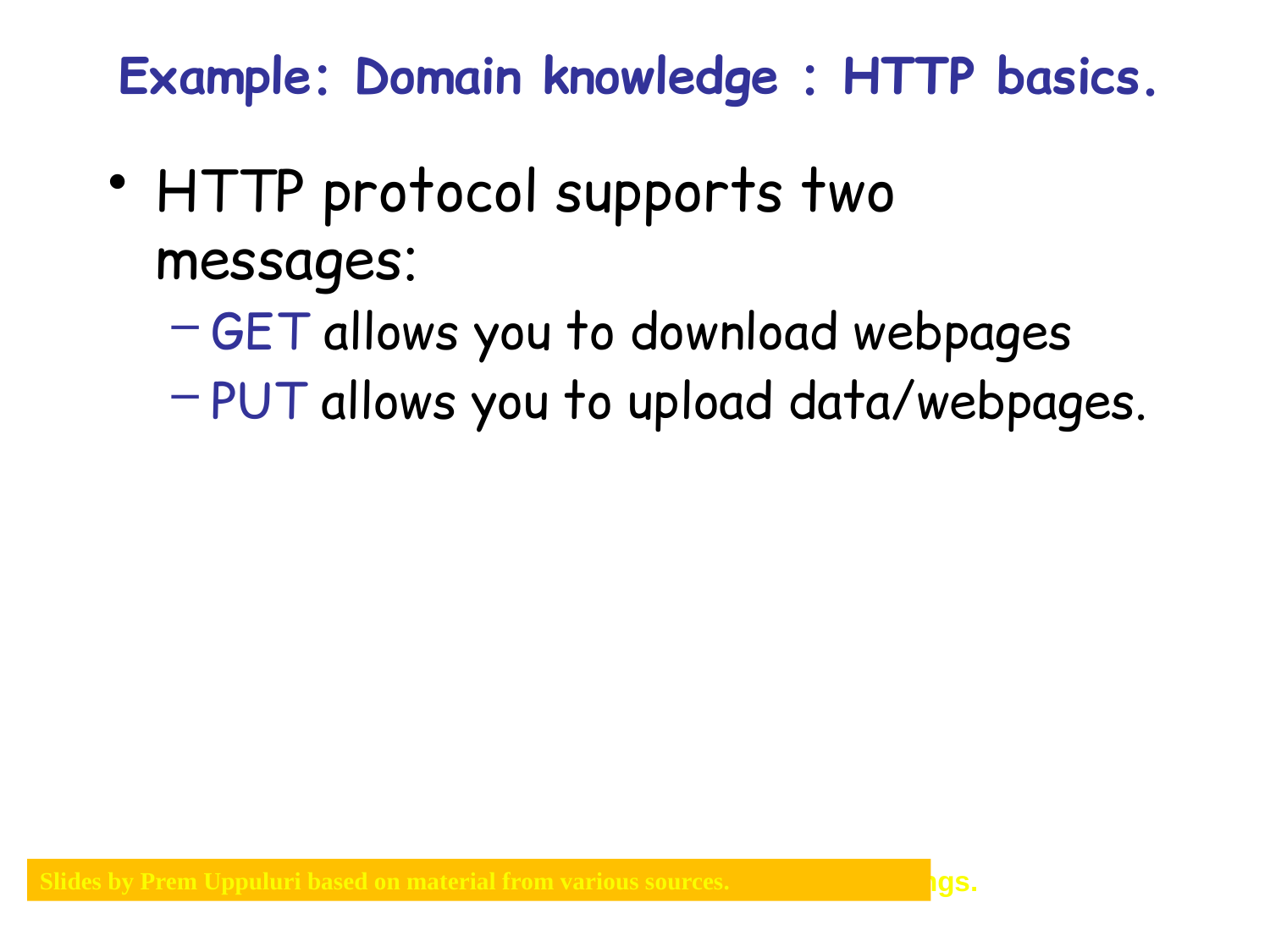

# Example: Domain knowledge : HTTP basics.
HTTP protocol supports two messages:
GET allows you to download webpages
PUT allows you to upload data/webpages.